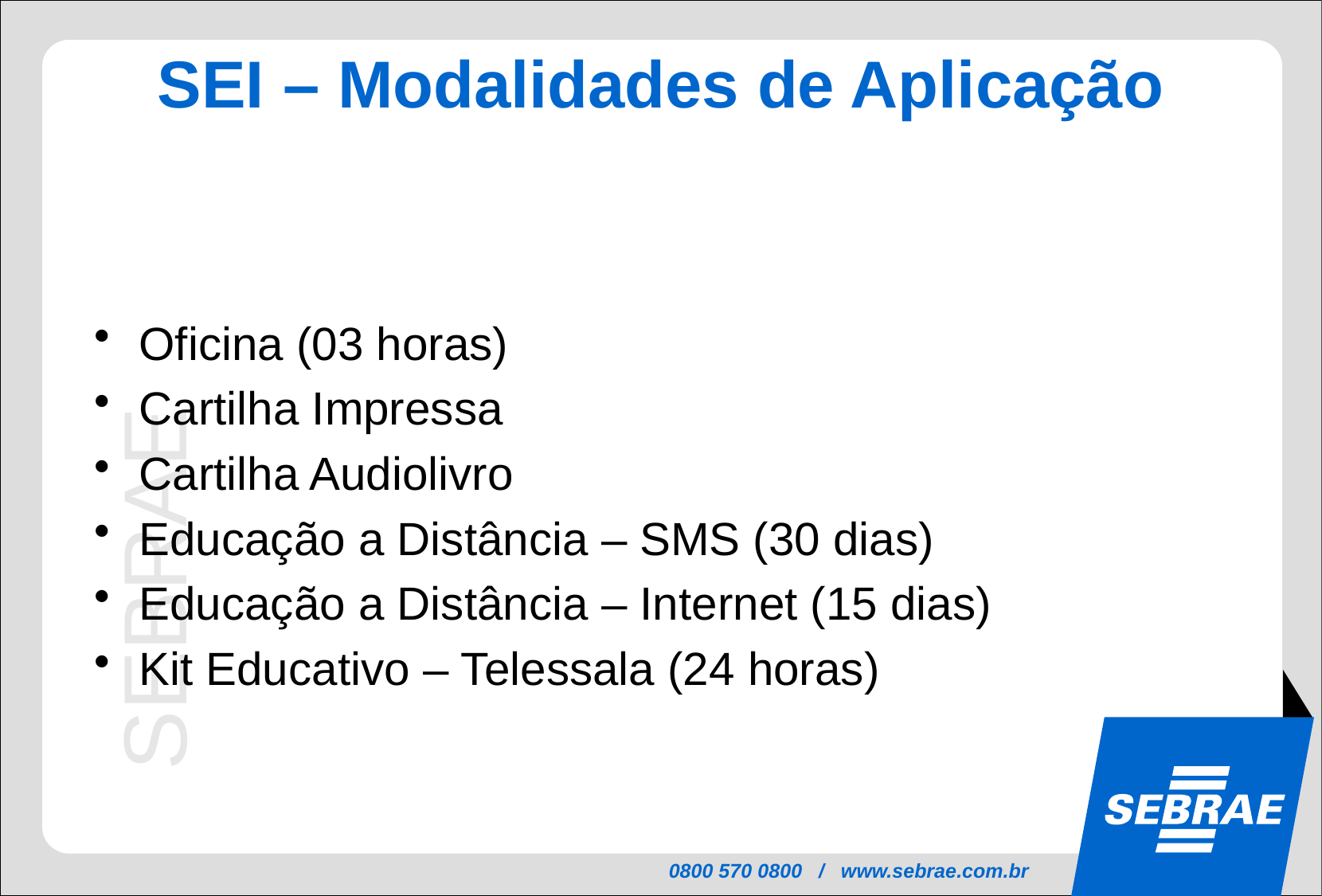

# SEI – Modalidades de Aplicação

Oficina (03 horas)
Cartilha Impressa
Cartilha Audiolivro
Educação a Distância – SMS (30 dias)
Educação a Distância – Internet (15 dias)
Kit Educativo – Telessala (24 horas)